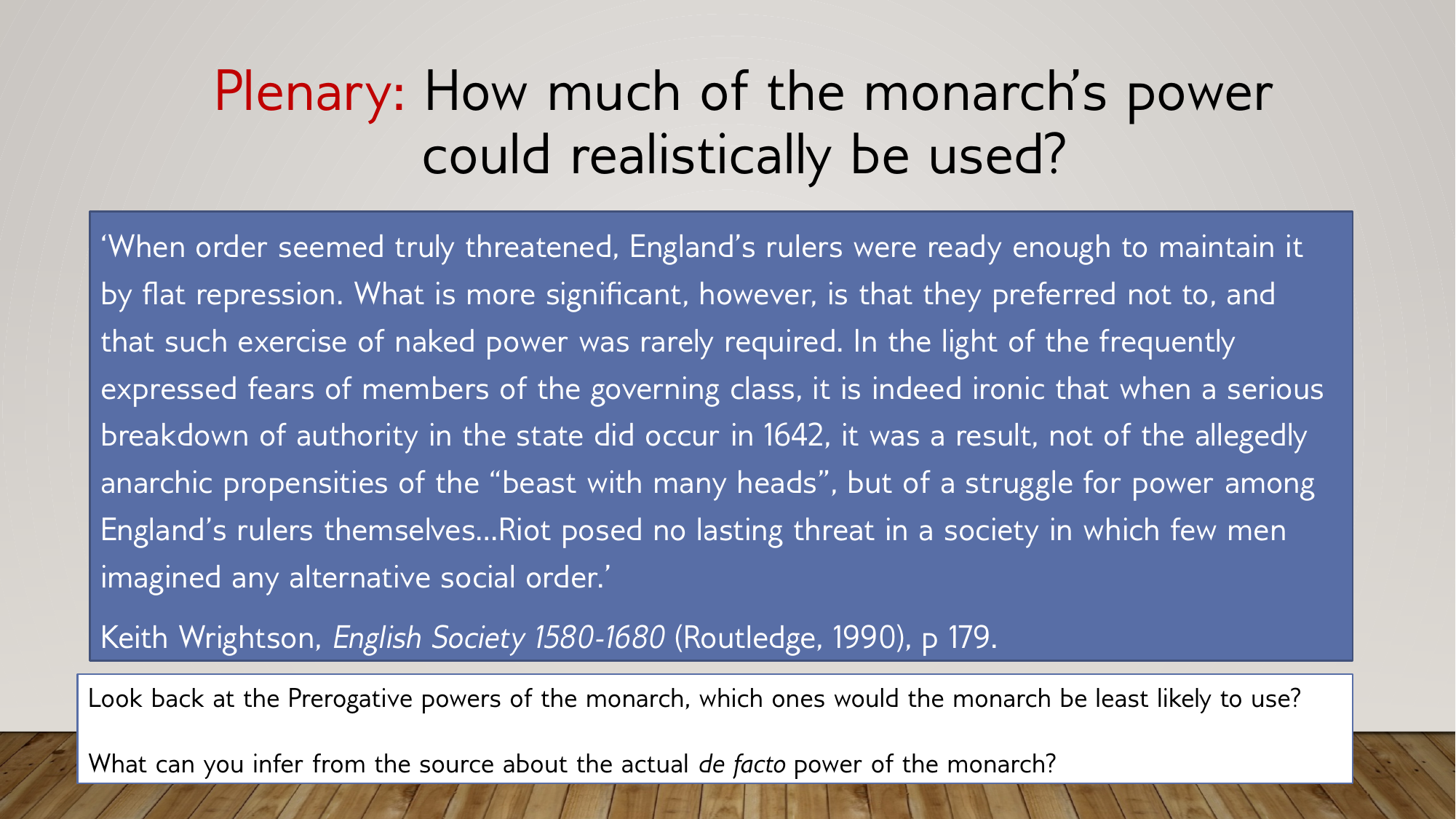

# Plenary: How much of the monarch’s power could realistically be used?
‘When order seemed truly threatened, England’s rulers were ready enough to maintain it by flat repression. What is more significant, however, is that they preferred not to, and that such exercise of naked power was rarely required. In the light of the frequently expressed fears of members of the governing class, it is indeed ironic that when a serious breakdown of authority in the state did occur in 1642, it was a result, not of the allegedly anarchic propensities of the “beast with many heads”, but of a struggle for power among England’s rulers themselves…Riot posed no lasting threat in a society in which few men imagined any alternative social order.’
Keith Wrightson, English Society 1580-1680 (Routledge, 1990), p 179.
Look back at the Prerogative powers of the monarch, which ones would the monarch be least likely to use?

What can you infer from the source about the actual de facto power of the monarch?